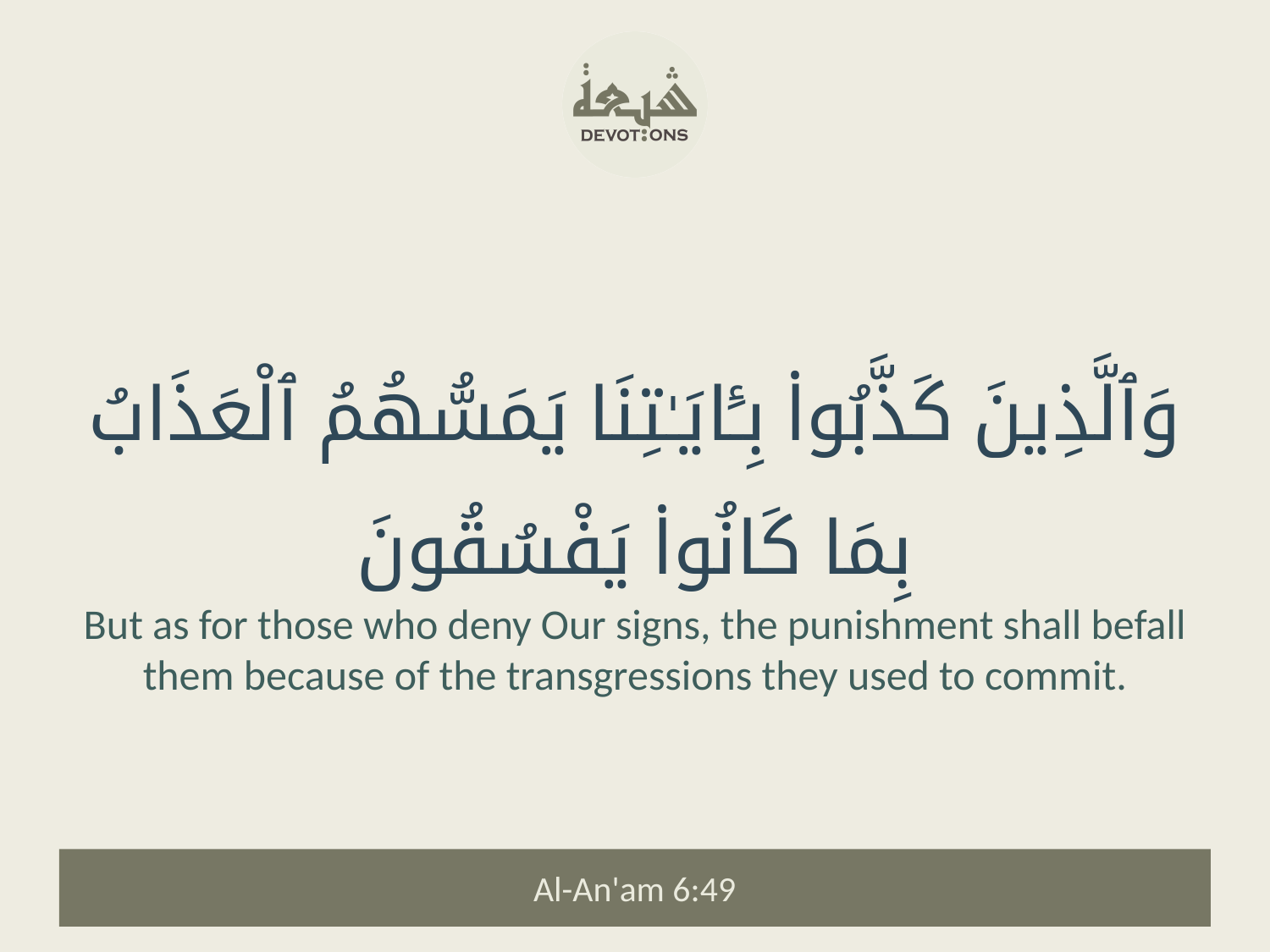

وَٱلَّذِينَ كَذَّبُوا۟ بِـَٔايَـٰتِنَا يَمَسُّهُمُ ٱلْعَذَابُ بِمَا كَانُوا۟ يَفْسُقُونَ
But as for those who deny Our signs, the punishment shall befall them because of the transgressions they used to commit.
Al-An'am 6:49